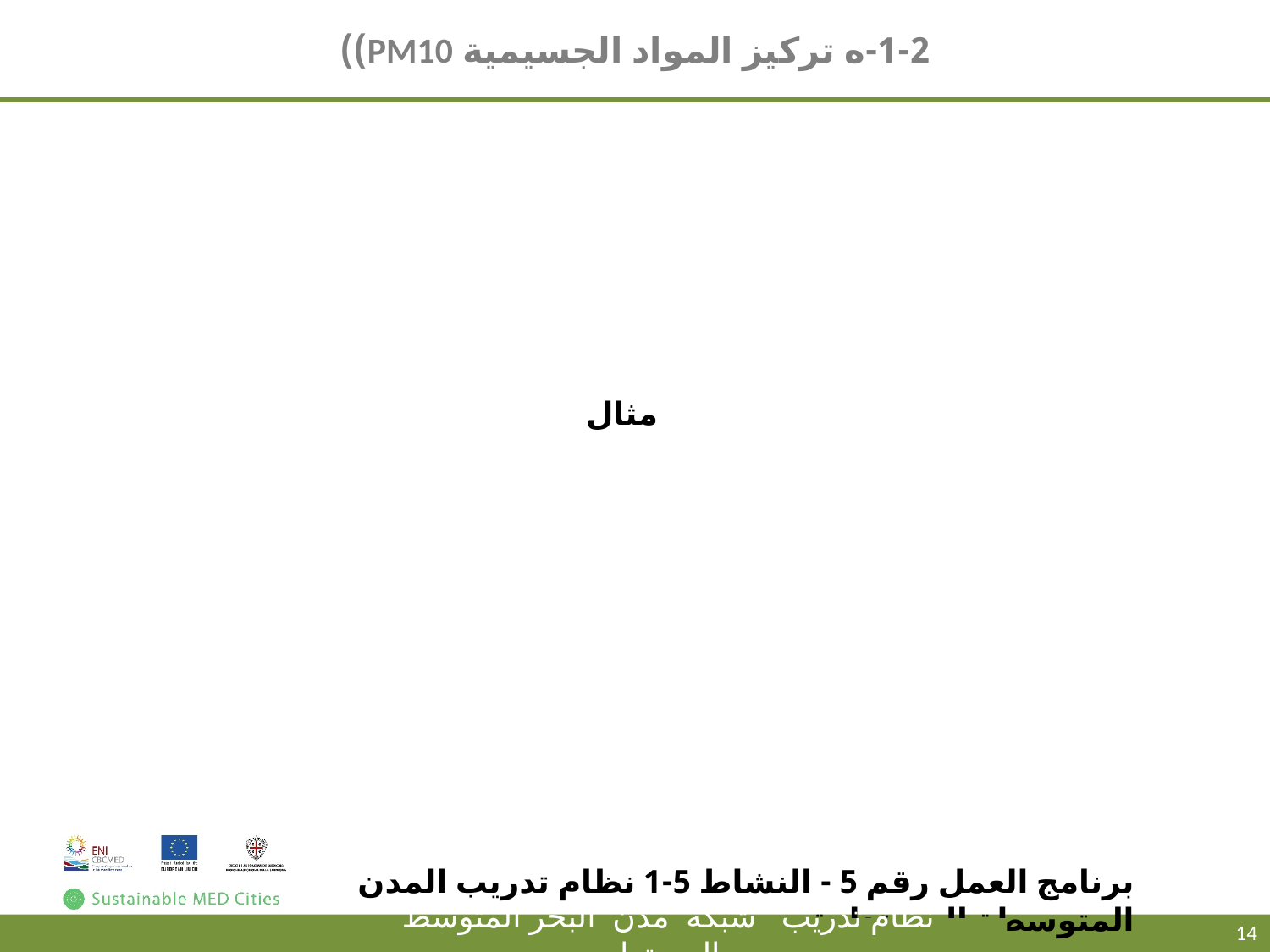

# 1-2-ه تركيز المواد الجسيمية PM10))

مثال

برنامج العمل رقم 5 - النشاط 5-1 نظام تدريب المدن المتوسطة المستدامة
نظام تدريب   شبكة  مدن  البحر المتوسط   المستدام
14